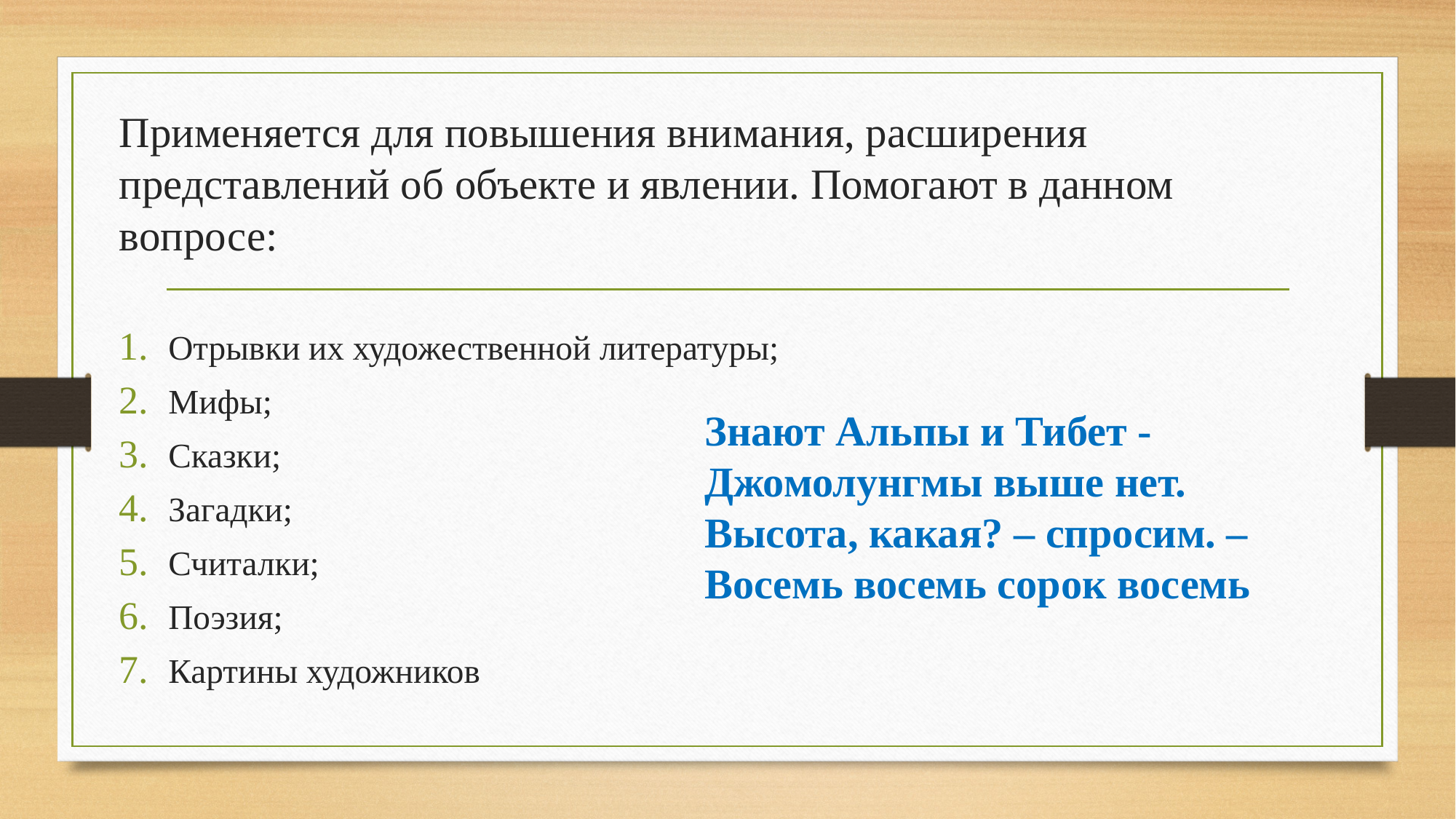

Применяется для повышения внимания, расширения представлений об объекте и явлении. Помогают в данном вопросе:

Отрывки их художественной литературы;
Мифы;
Сказки;
Загадки;
Считалки;
Поэзия;
Картины художников

Знают Альпы и Тибет - Джомолунгмы выше нет.
Высота, какая? – спросим. –
Восемь восемь сорок восемь